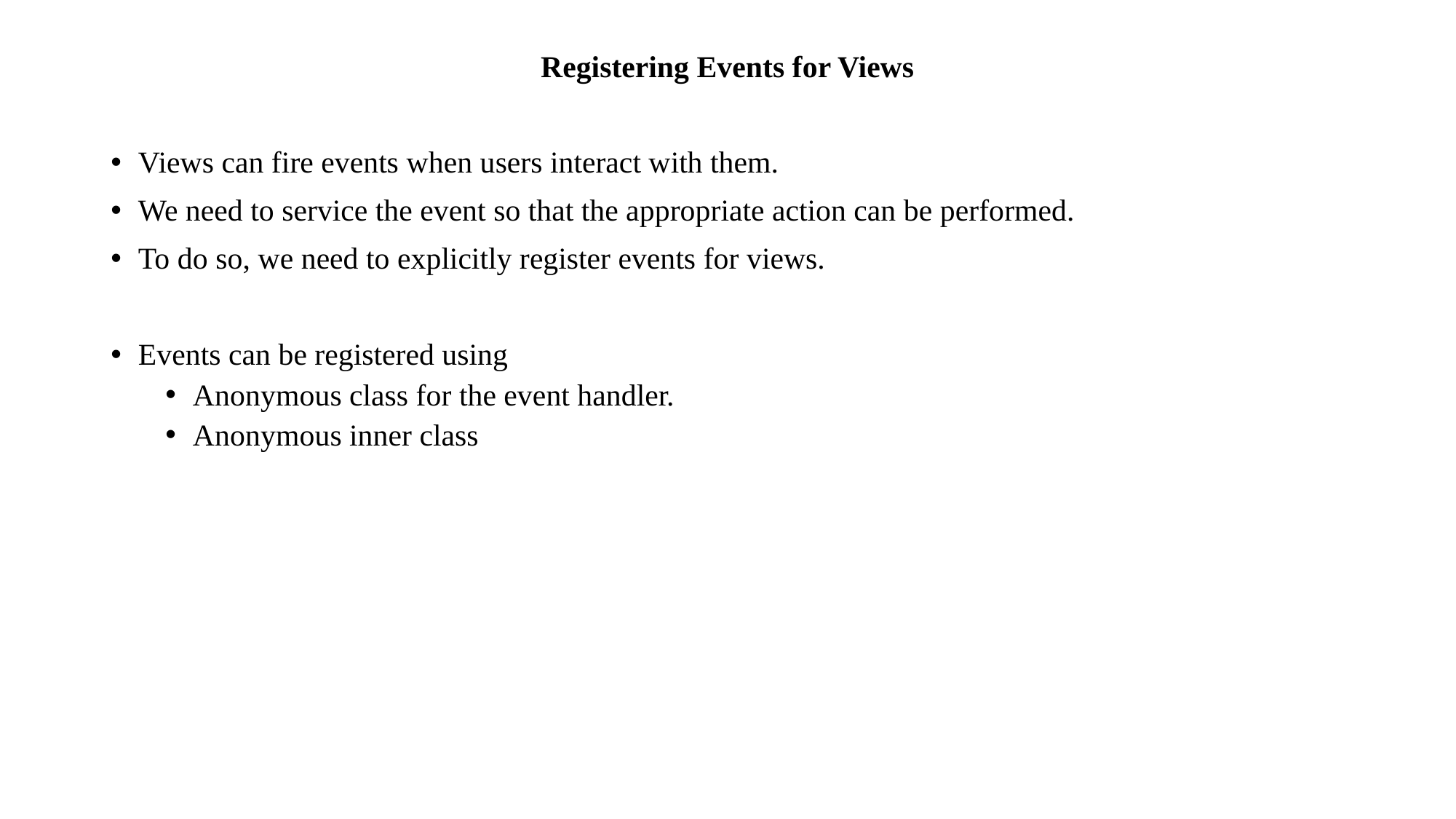

Registering Events for Views

Views can fire events when users interact with them.
We need to service the event so that the appropriate action can be performed.
To do so, we need to explicitly register events for views.

Events can be registered using
Anonymous class for the event handler.
Anonymous inner class